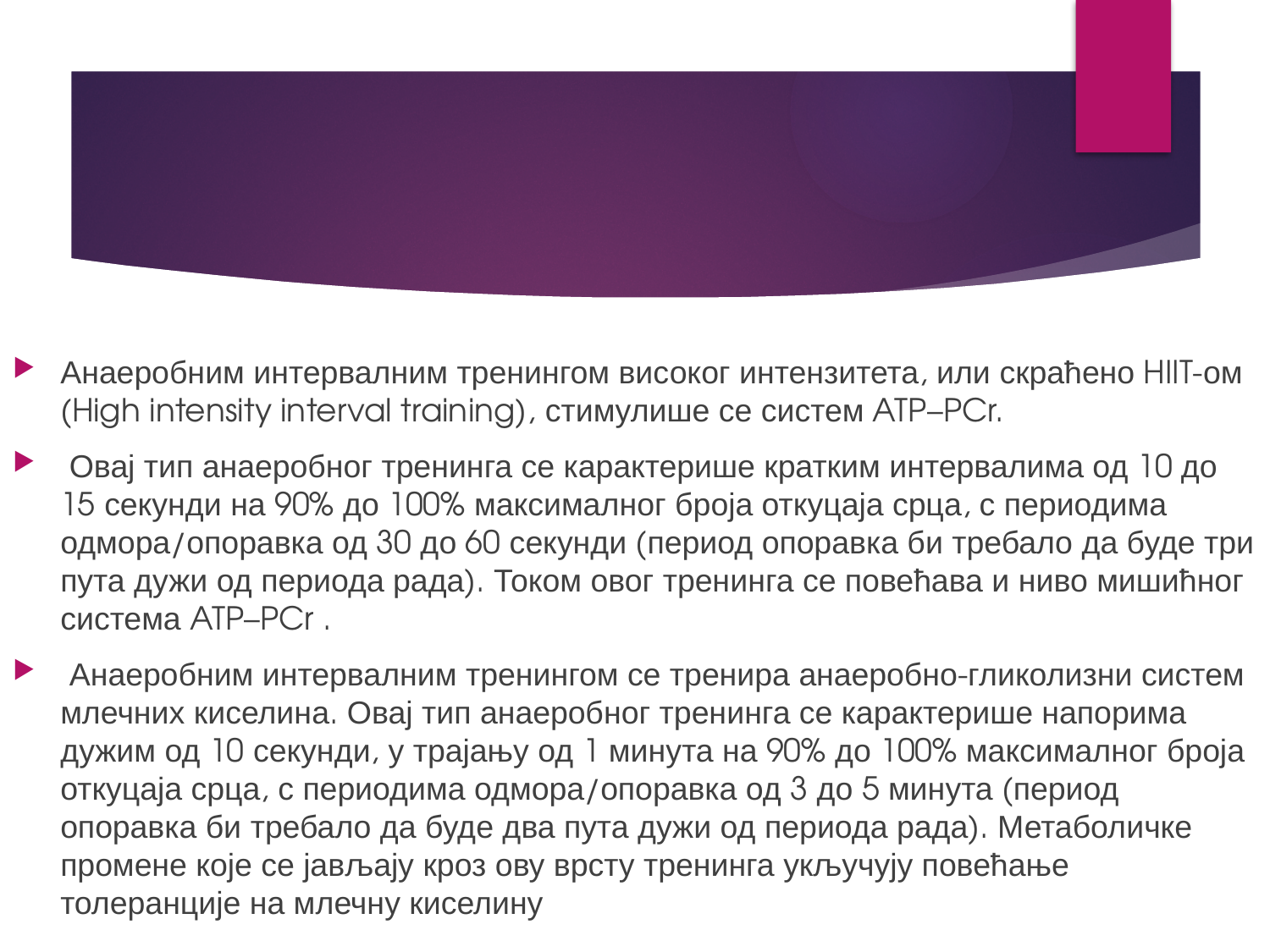

#
Анаеробним интервалним тренингом високог интензитета, или скраћено HIIT-ом (High intensity interval training), стимулише се систем ATP–PCr.
 Овај тип анаеробног тренинга се карактерише кратким интервалима од 10 до 15 секунди на 90% до 100% максималног броја откуцаја срца, с периодима одмора/опоравка од 30 до 60 секунди (период опоравка би требало да буде три пута дужи од периода рада). Током овог тренинга се повећава и ниво мишићног система ATP–PCr .
 Анаеробним интервалним тренингом се тренира анаеробно-гликолизни систем млечних киселина. Овај тип анаеробног тренинга се карактерише напорима дужим од 10 секунди, у трајању од 1 минута на 90% до 100% максималног броја откуцаја срца, с периодима одмора/опоравка од 3 до 5 минута (период опоравка би требало да буде два пута дужи од периода рада). Метаболичке промене које се јављају кроз ову врсту тренинга укључују повећање толеранције на млечну киселину